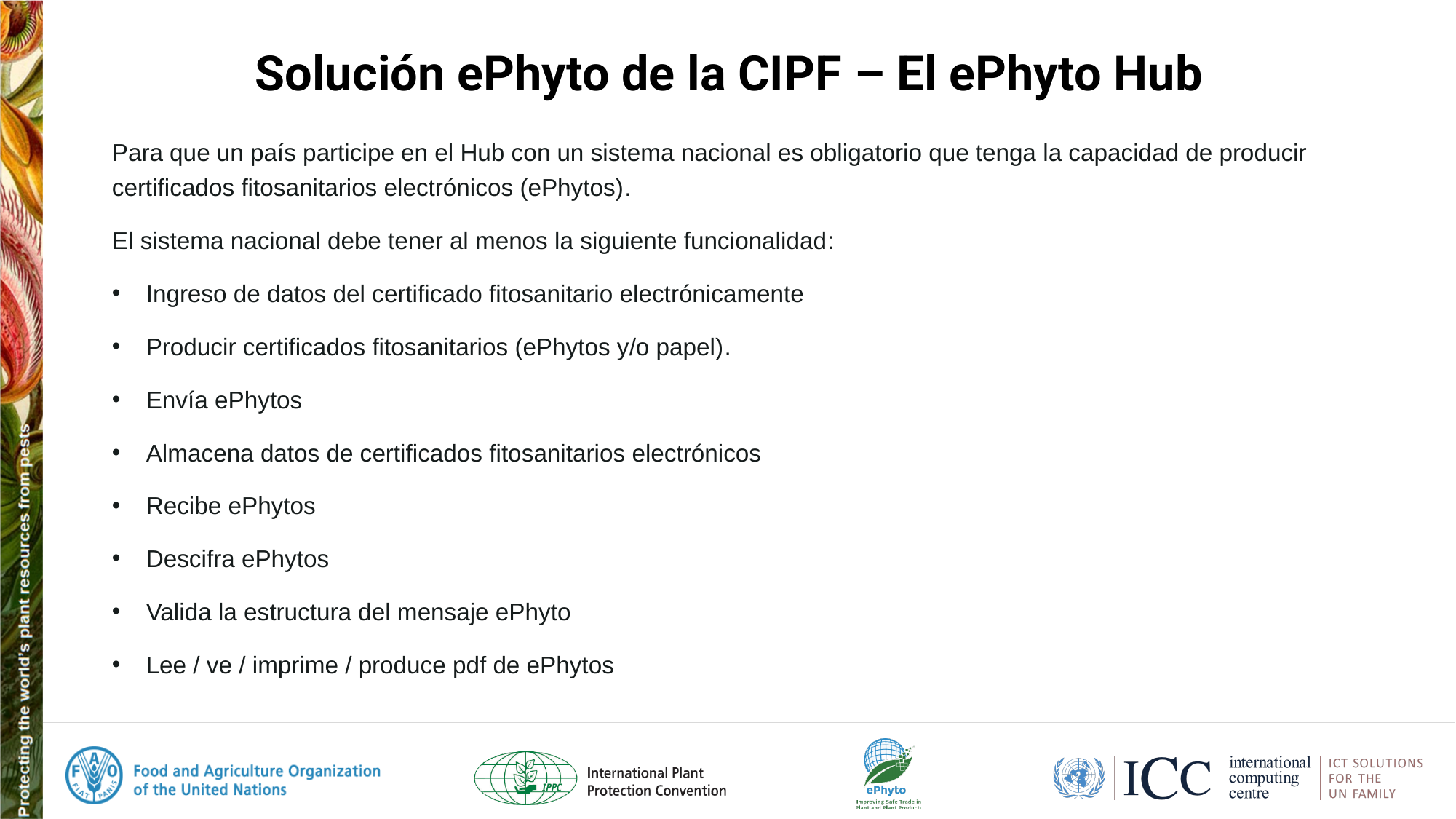

# Solución ePhyto de la CIPF – El ePhyto Hub
Para que un país participe en el Hub con un sistema nacional es obligatorio que tenga la capacidad de producir certificados fitosanitarios electrónicos (ePhytos).
El sistema nacional debe tener al menos la siguiente funcionalidad:
Ingreso de datos del certificado fitosanitario electrónicamente
Producir certificados fitosanitarios (ePhytos y/o papel).
Envía ePhytos
Almacena datos de certificados fitosanitarios electrónicos
Recibe ePhytos
Descifra ePhytos
Valida la estructura del mensaje ePhyto
Lee / ve / imprime / produce pdf de ePhytos